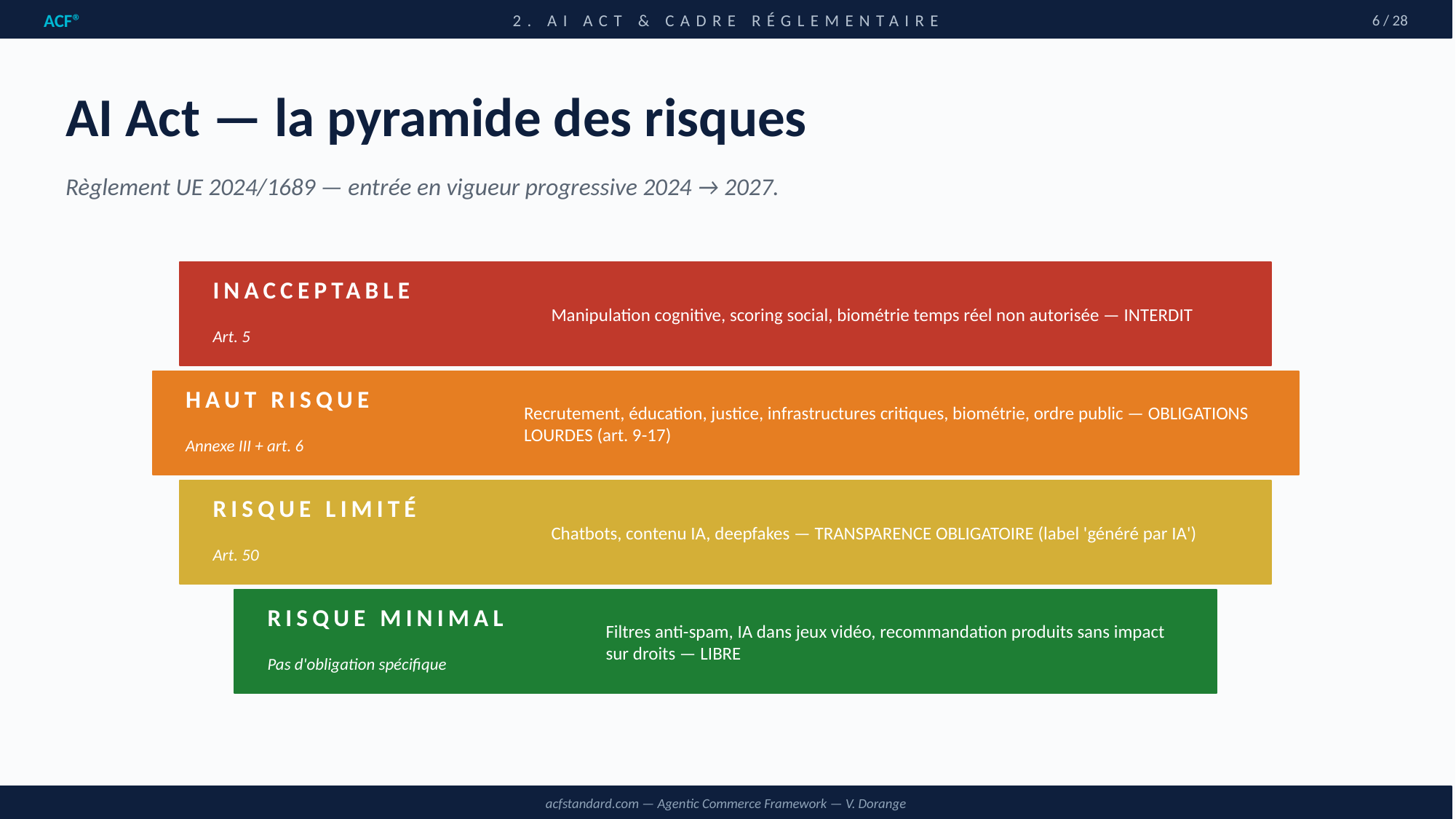

ACF®
2. AI ACT & CADRE RÉGLEMENTAIRE
6 / 28
AI Act — la pyramide des risques
Règlement UE 2024/1689 — entrée en vigueur progressive 2024 → 2027.

INACCEPTABLE
Manipulation cognitive, scoring social, biométrie temps réel non autorisée — INTERDIT
Art. 5

HAUT RISQUE
Recrutement, éducation, justice, infrastructures critiques, biométrie, ordre public — OBLIGATIONS LOURDES (art. 9-17)
Annexe III + art. 6

RISQUE LIMITÉ
Chatbots, contenu IA, deepfakes — TRANSPARENCE OBLIGATOIRE (label 'généré par IA')
Art. 50

RISQUE MINIMAL
Filtres anti-spam, IA dans jeux vidéo, recommandation produits sans impact sur droits — LIBRE
Pas d'obligation spécifique

acfstandard.com — Agentic Commerce Framework — V. Dorange